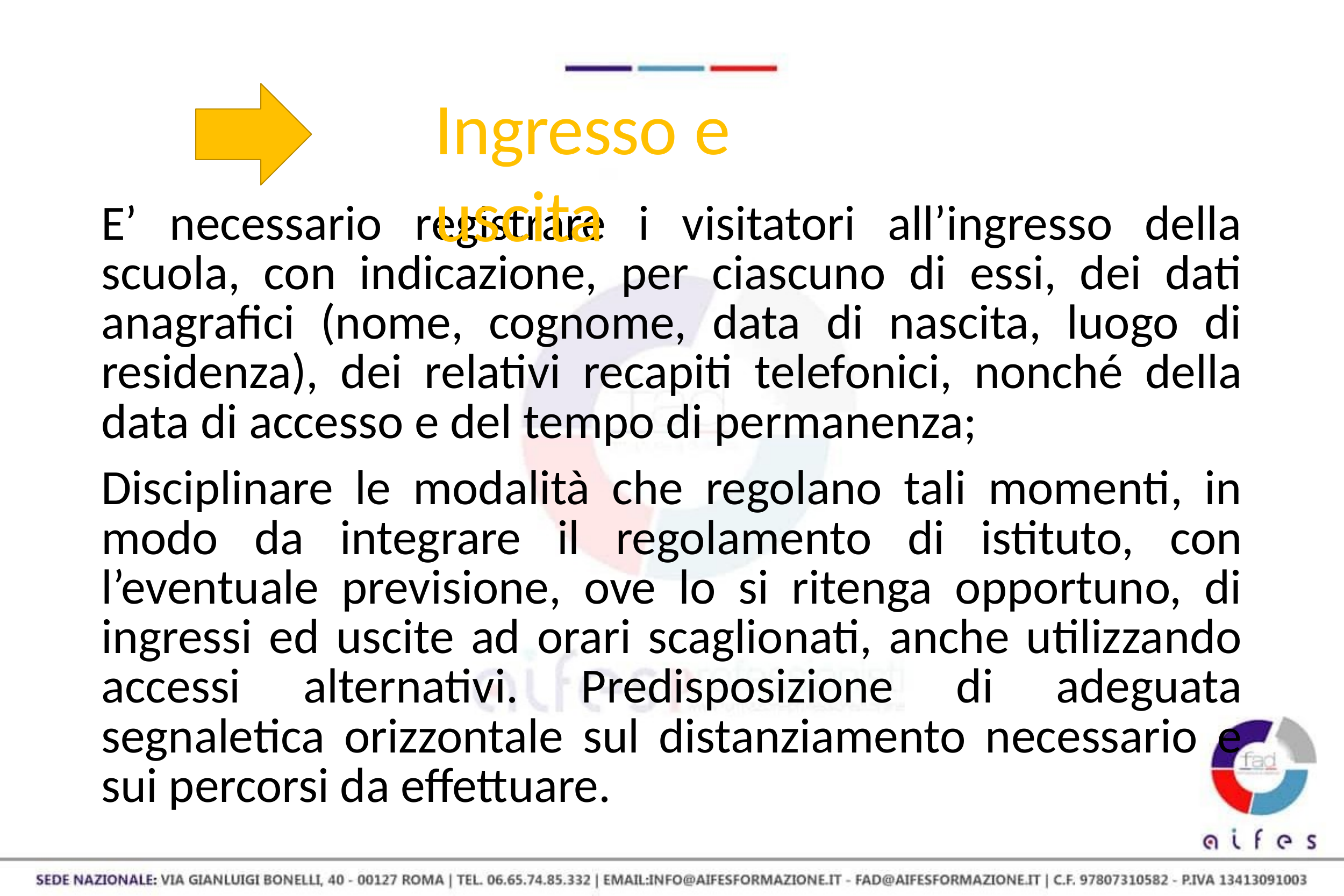

# Ingresso e uscita

E’ necessario registrare i visitatori all’ingresso della scuola, con indicazione, per ciascuno di essi, dei dati anagrafici (nome, cognome, data di nascita, luogo di residenza), dei relativi recapiti telefonici, nonché della data di accesso e del tempo di permanenza;
Disciplinare le modalità che regolano tali momenti, in modo da integrare il regolamento di istituto, con l’eventuale previsione, ove lo si ritenga opportuno, di ingressi ed uscite ad orari scaglionati, anche utilizzando accessi alternativi. Predisposizione di adeguata segnaletica orizzontale sul distanziamento necessario e sui percorsi da effettuare.